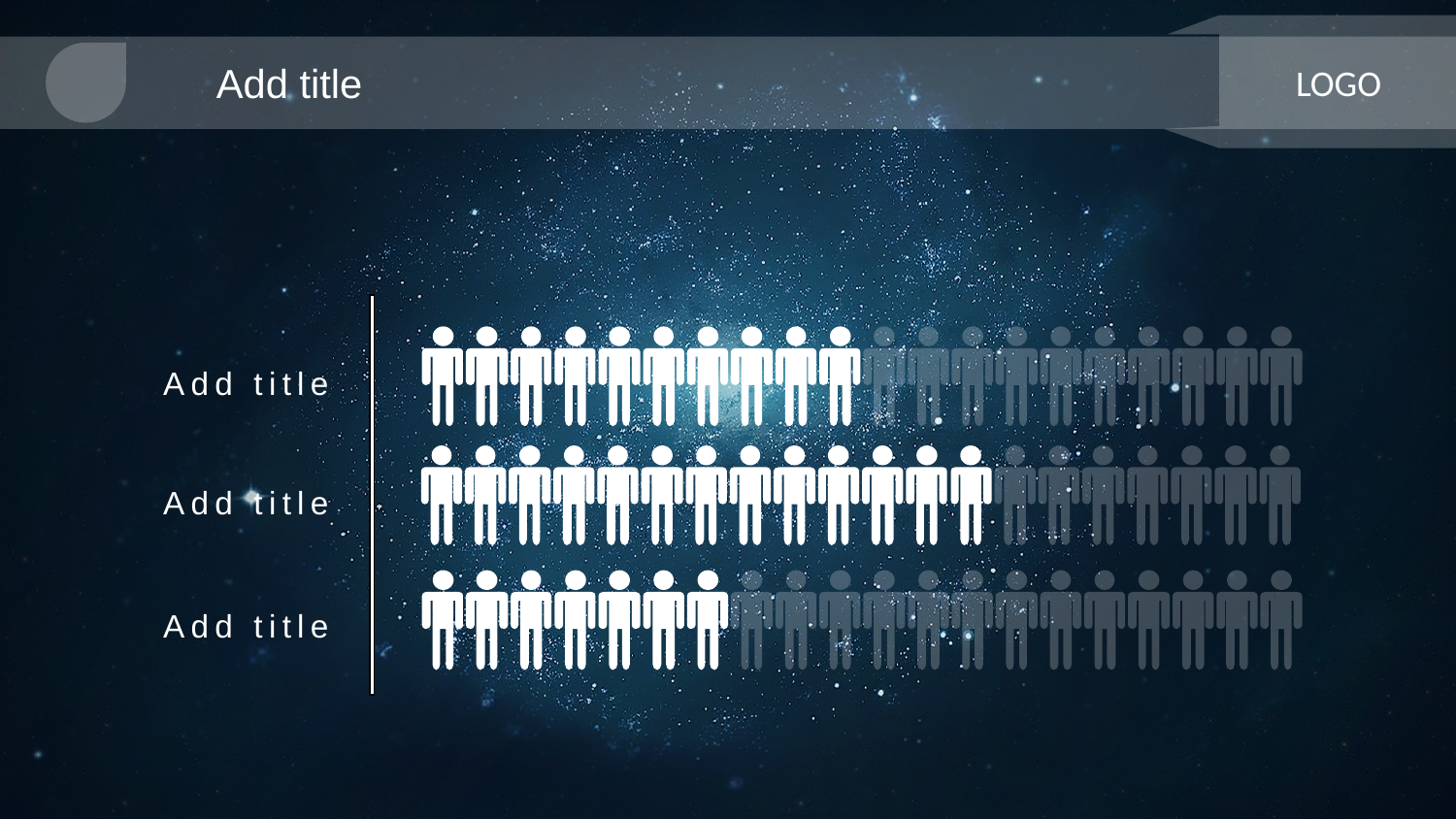

Add title
LOGO

Add title

Add title

Add title